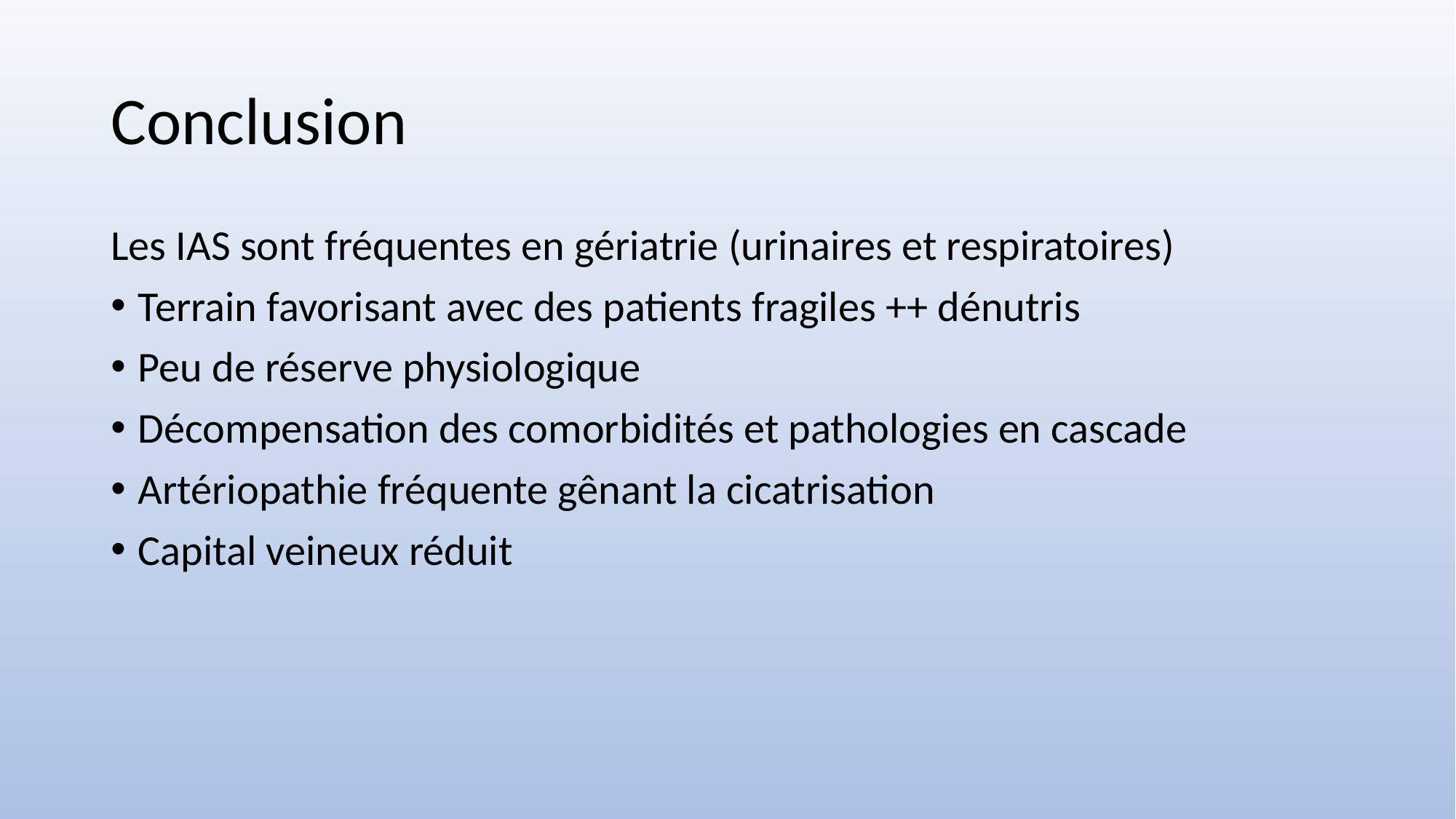

# Conclusion
Les IAS sont fréquentes en gériatrie (urinaires et respiratoires)
Terrain favorisant avec des patients fragiles ++ dénutris
Peu de réserve physiologique
Décompensation des comorbidités et pathologies en cascade
Artériopathie fréquente gênant la cicatrisation
Capital veineux réduit